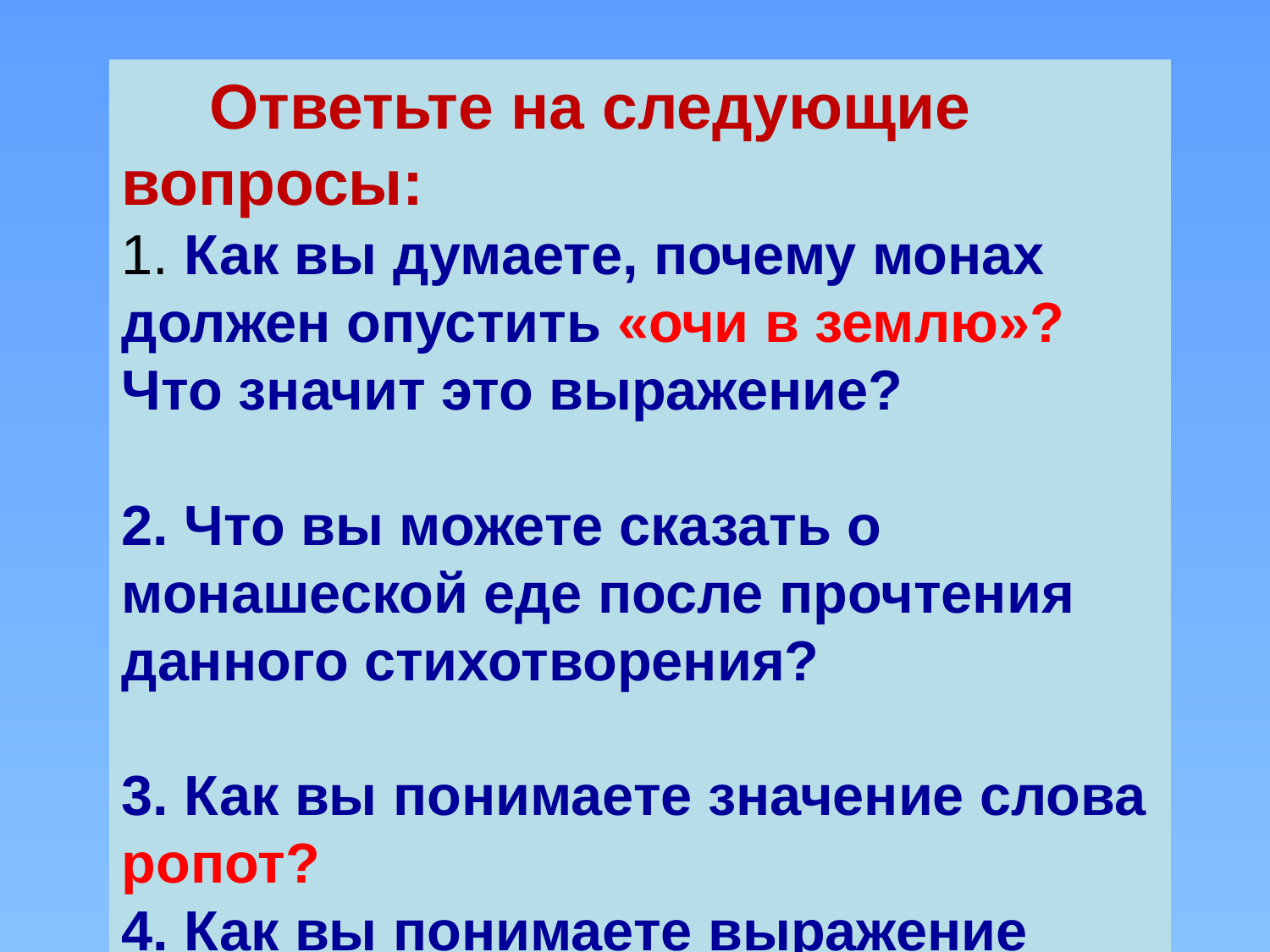

Ответьте на следующие вопросы:
1. Как вы думаете, почему монах должен опустить «очи в землю»? Что значит это выражение?
2. Что вы можете сказать о монашеской еде после прочтения данного стихотворения?
3. Как вы понимаете значение слова ропот?
4. Как вы понимаете выражение «добровольная нищета»?